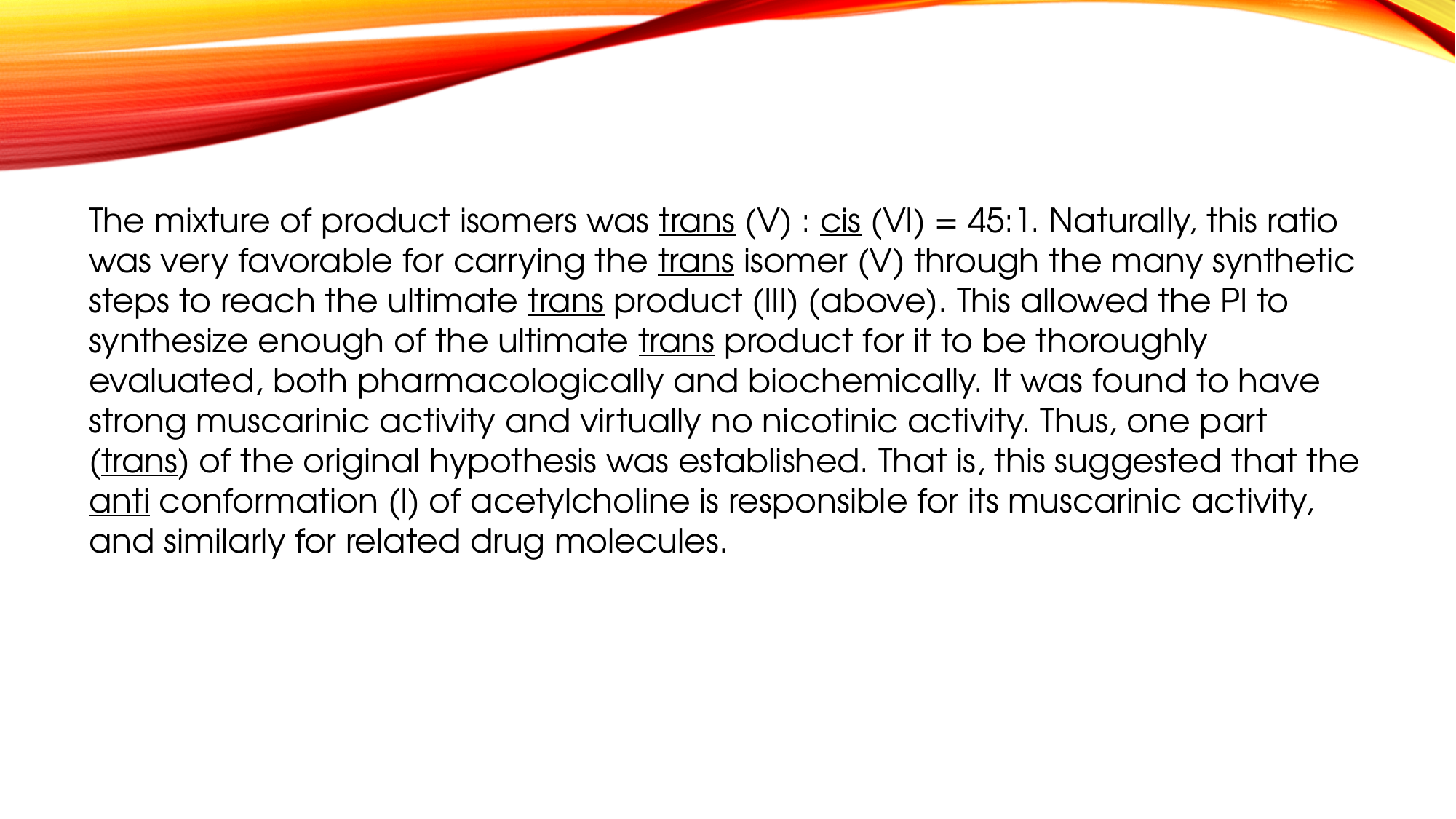

The mixture of product isomers was trans (V) : cis (VI) = 45:1. Naturally, this ratio was very favorable for carrying the trans isomer (V) through the many synthetic steps to reach the ultimate trans product (III) (above). This allowed the PI to synthesize enough of the ultimate trans product for it to be thoroughly evaluated, both pharmacologically and biochemically. It was found to have strong muscarinic activity and virtually no nicotinic activity. Thus, one part (trans) of the original hypothesis was established. That is, this suggested that the anti conformation (I) of acetylcholine is responsible for its muscarinic activity, and similarly for related drug molecules.